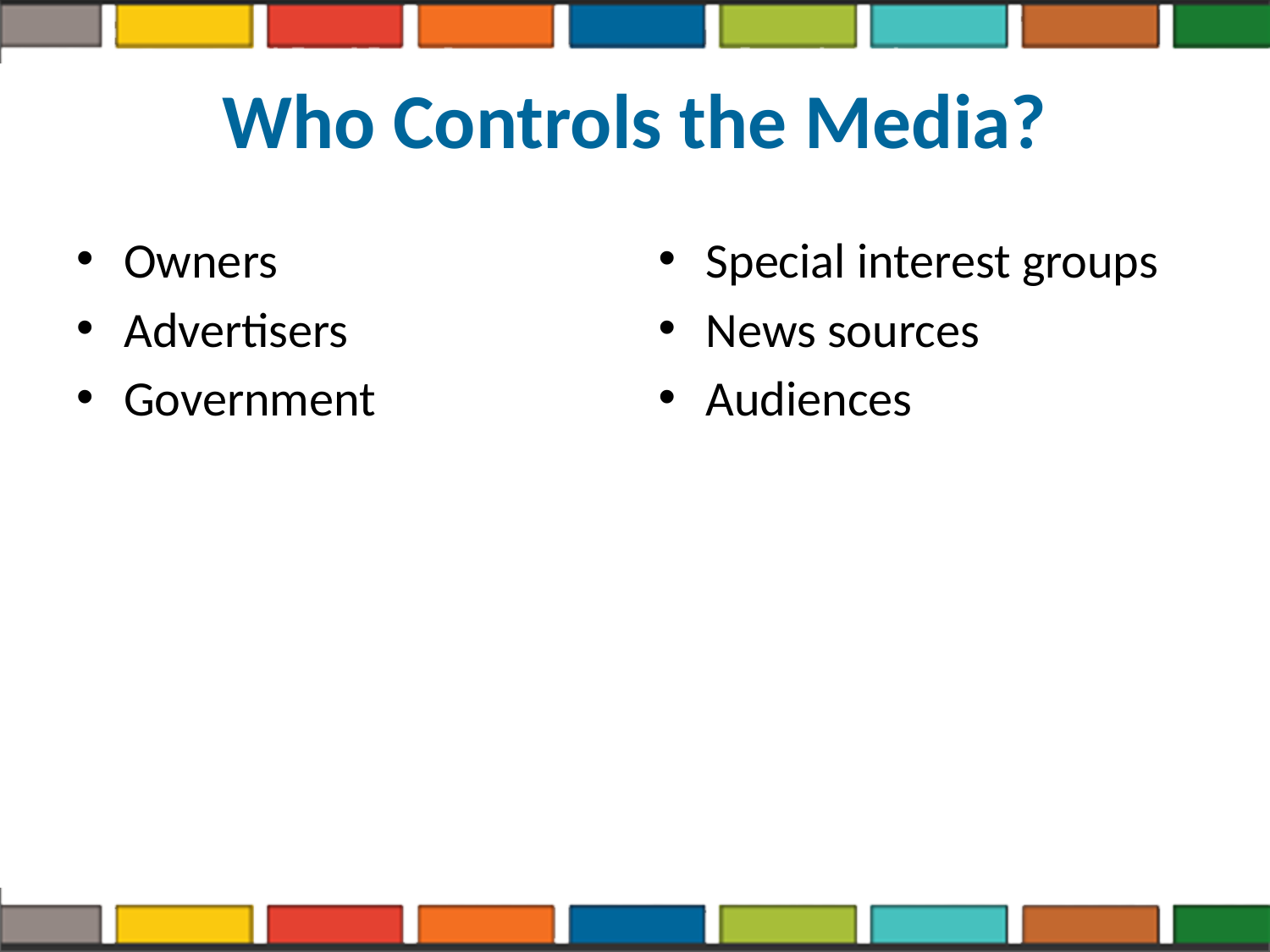

# Who Controls the Media?
Owners
Advertisers
Government
Special interest groups
News sources
Audiences